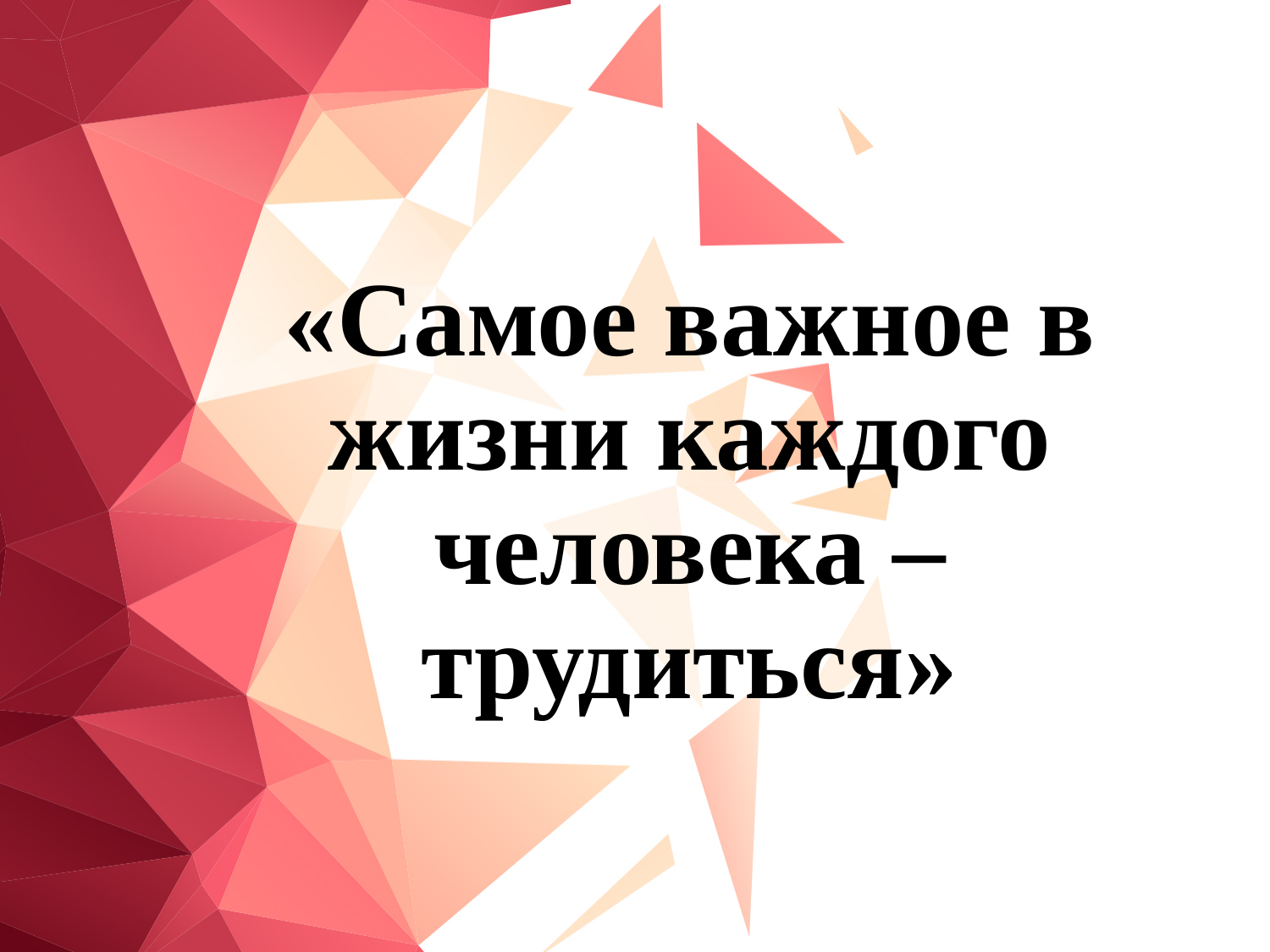

# «Самое важное в жизни каждого человека – трудиться»